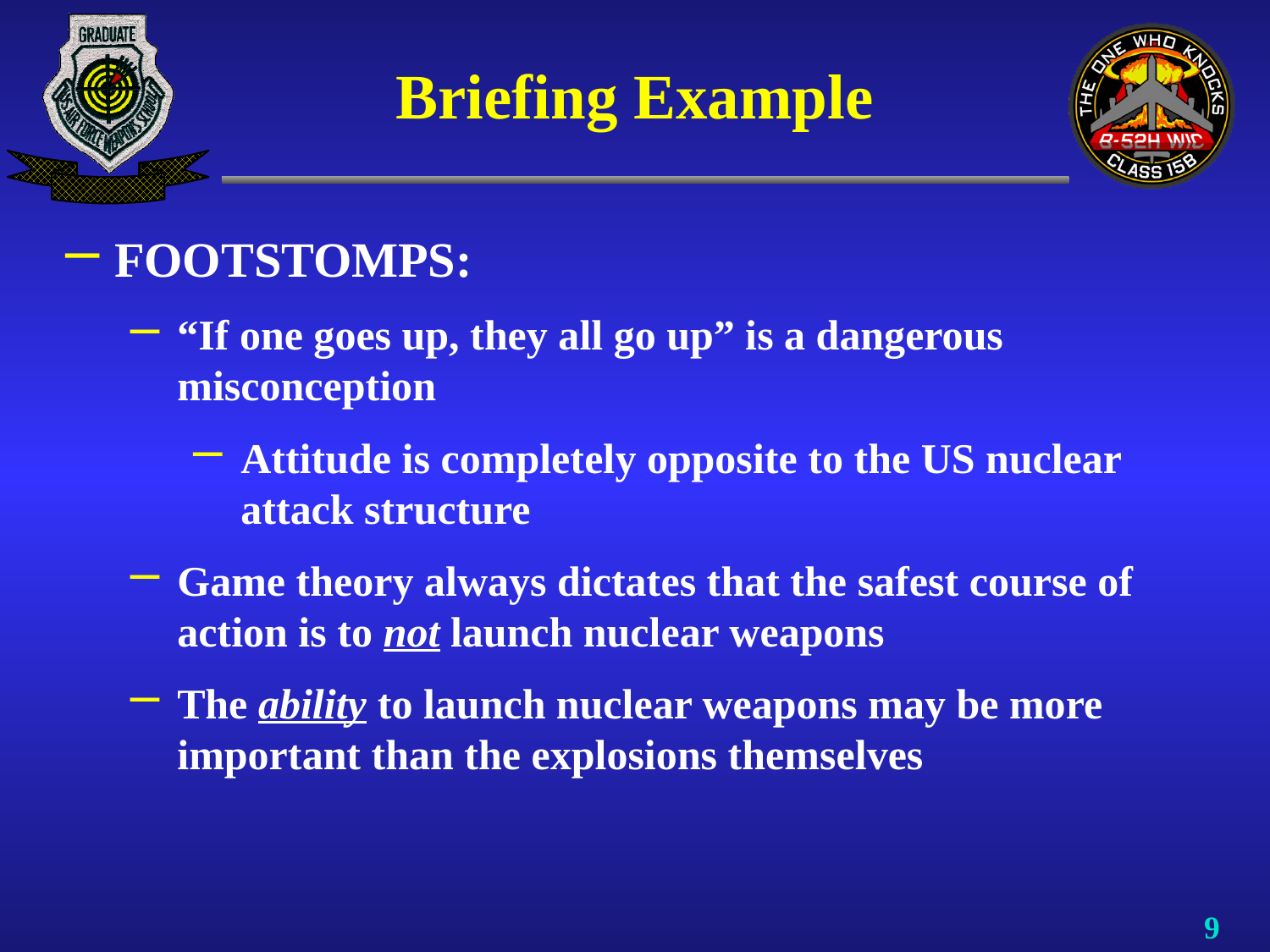

Briefing Example
FOOTSTOMPS:
“If one goes up, they all go up” is a dangerous misconception
Attitude is completely opposite to the US nuclear attack structure
Game theory always dictates that the safest course of action is to not launch nuclear weapons
The ability to launch nuclear weapons may be more important than the explosions themselves